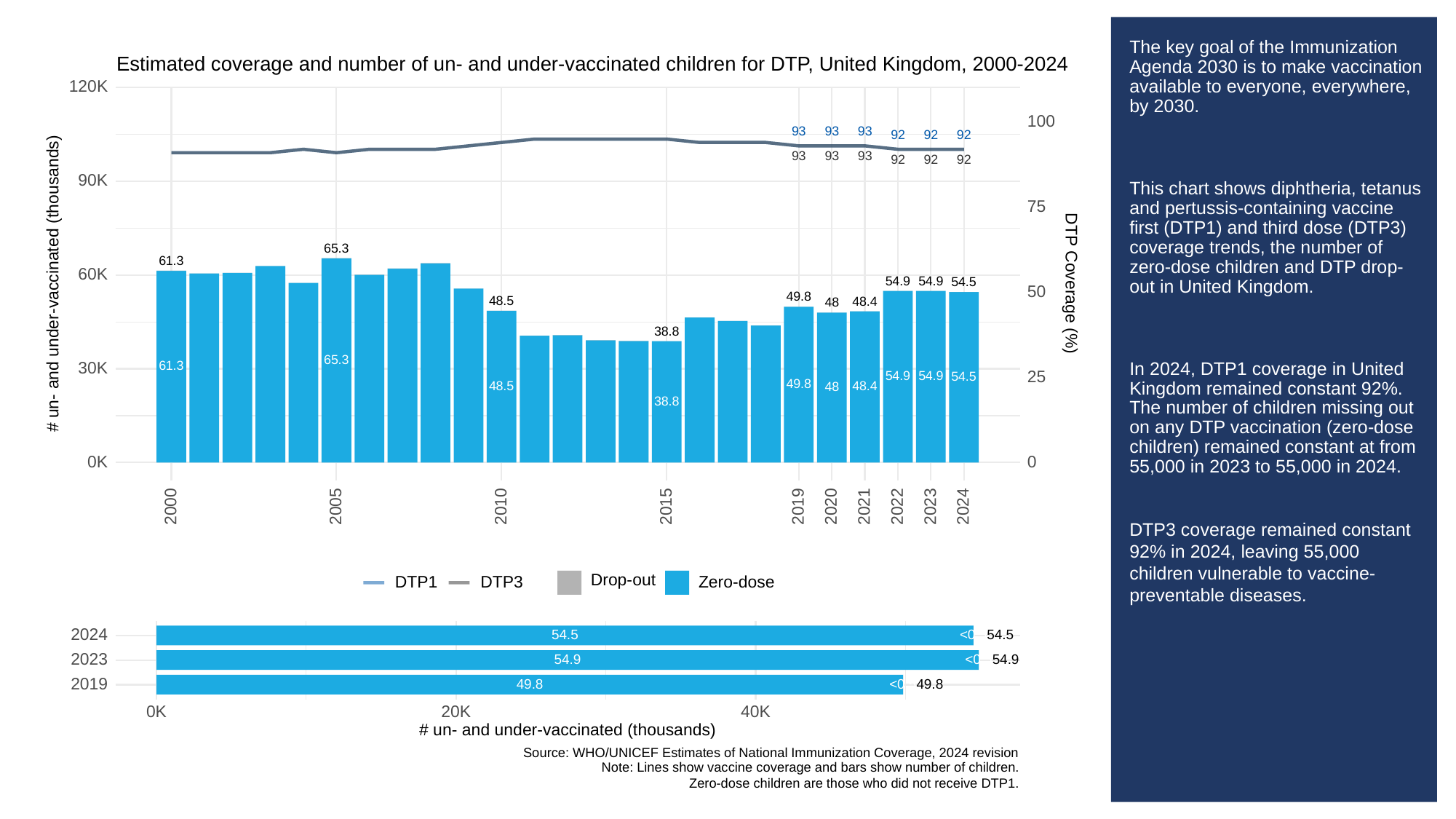

# The key goal of the Immunization Agenda 2030 is to make vaccination available to everyone, everywhere, by 2030.

This chart shows diphtheria, tetanus and pertussis-containing vaccine first (DTP1) and third dose (DTP3) coverage trends, the number of zero-dose children and DTP drop-out in United Kingdom.

In 2024, DTP1 coverage in United Kingdom remained constant 92%. The number of children missing out on any DTP vaccination (zero-dose children) remained constant at from 55,000 in 2023 to 55,000 in 2024.

DTP3 coverage remained constant 92% in 2024, leaving 55,000 children vulnerable to vaccine-preventable diseases.

Estimated coverage and number of un- and under-vaccinated children for DTP, United Kingdom, 2000-2024
120K

100
93
93
93
92
92
92

93
93
93
92
92
92
90K

75

65.3
61.3

60K

# un- and under-vaccinated (thousands)
DTP Coverage (%)
54.9
54.9
54.5

50

49.8
48.5
48.4
48

38.8

65.3
61.3
30K

25
54.9
54.9
54.5
49.8
48.5
48.4
48
38.8

0K
0

2023
2000
2005
2010
2015
2019
2020
2021
2022
2024

Drop-out
DTP3
Zero-dose
DTP1

2024
<0.5
54.5
54.5

2023
54.9
<0.5
54.9

2019
49.8
<0.5
49.8

0K
20K
40K
# un- and under-vaccinated (thousands)
Source: WHO/UNICEF Estimates of National Immunization Coverage, 2024 revision
Note: Lines show vaccine coverage and bars show number of children.
Zero-dose children are those who did not receive DTP1.